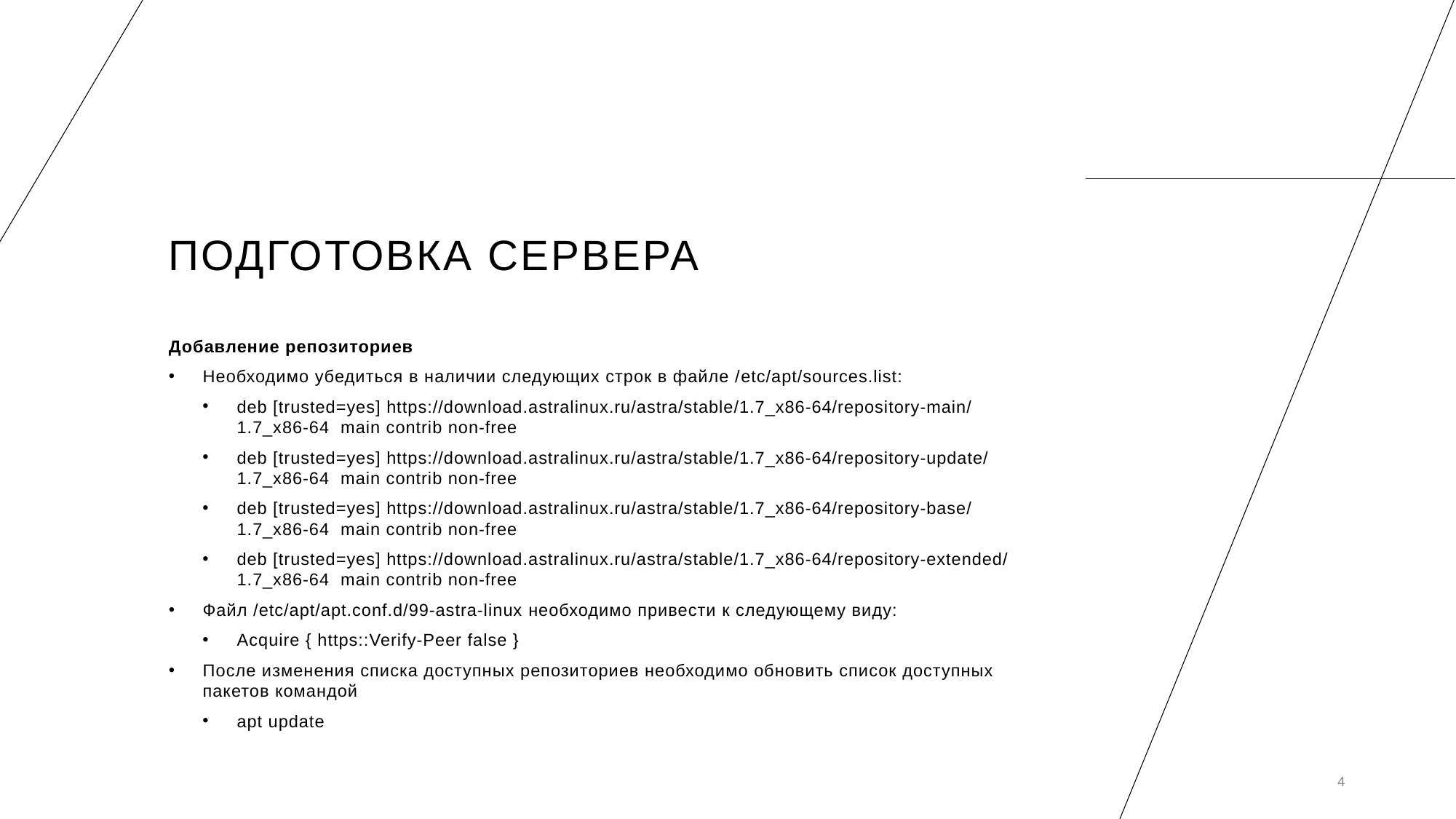

# Подготовка сервера
Добавление репозиториев
Необходимо убедиться в наличии следующих строк в файле /etc/apt/sources.list:
deb [trusted=yes] https://download.astralinux.ru/astra/stable/1.7_x86-64/repository-main/ 1.7_x86-64  main contrib non-free
deb [trusted=yes] https://download.astralinux.ru/astra/stable/1.7_x86-64/repository-update/ 1.7_x86-64  main contrib non-free
deb [trusted=yes] https://download.astralinux.ru/astra/stable/1.7_x86-64/repository-base/ 1.7_x86-64  main contrib non-free
deb [trusted=yes] https://download.astralinux.ru/astra/stable/1.7_x86-64/repository-extended/ 1.7_x86-64  main contrib non-free
Файл /etc/apt/apt.conf.d/99-astra-linux необходимо привести к следующему виду:
Acquire { https::Verify-Peer false }
После изменения списка доступных репозиториев необходимо обновить список доступных пакетов командой
apt update
4